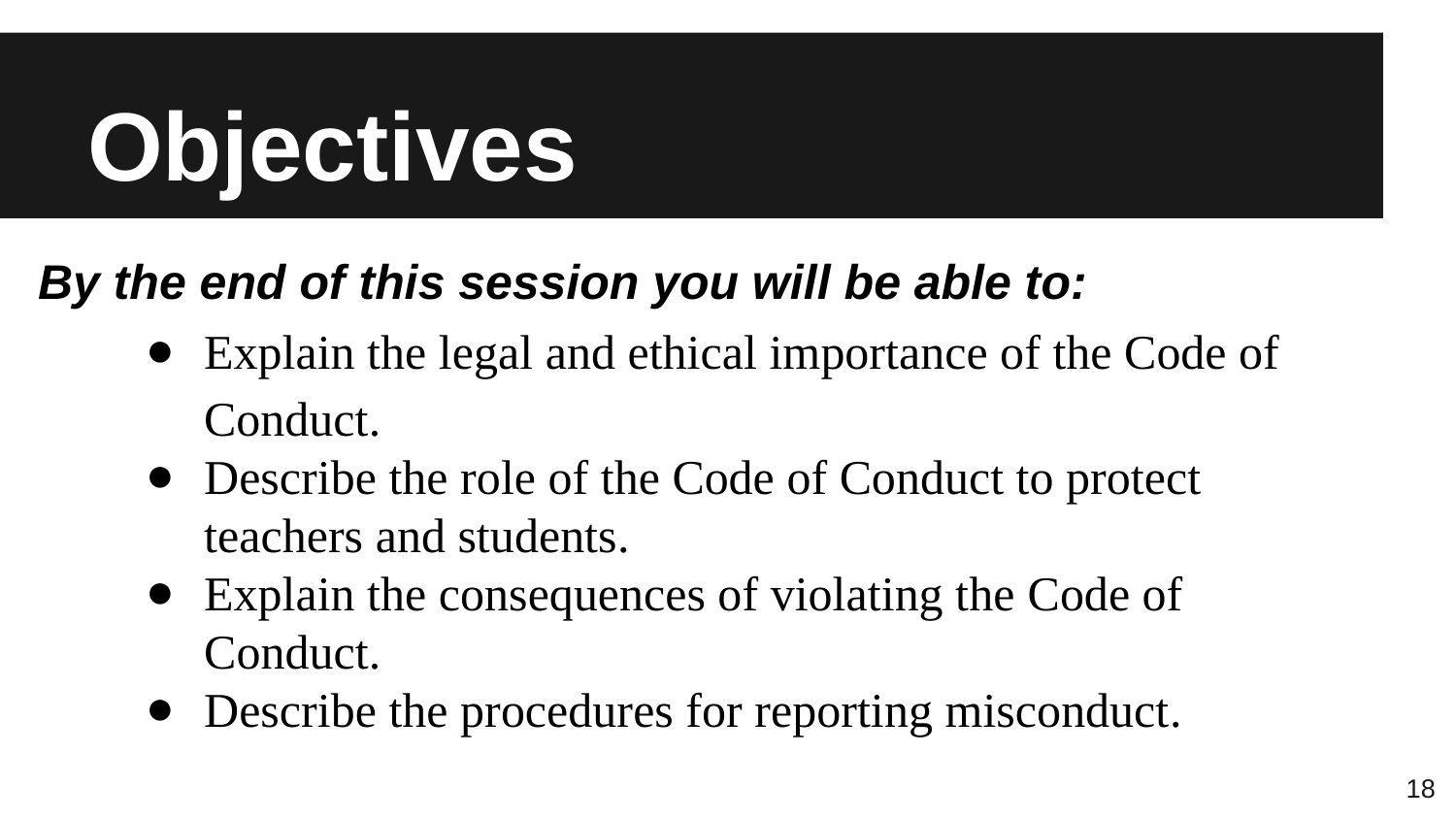

# Objectives
By the end of this session you will be able to:
Explain the legal and ethical importance of the Code of Conduct.
Describe the role of the Code of Conduct to protect teachers and students.
Explain the consequences of violating the Code of Conduct.
Describe the procedures for reporting misconduct.
18